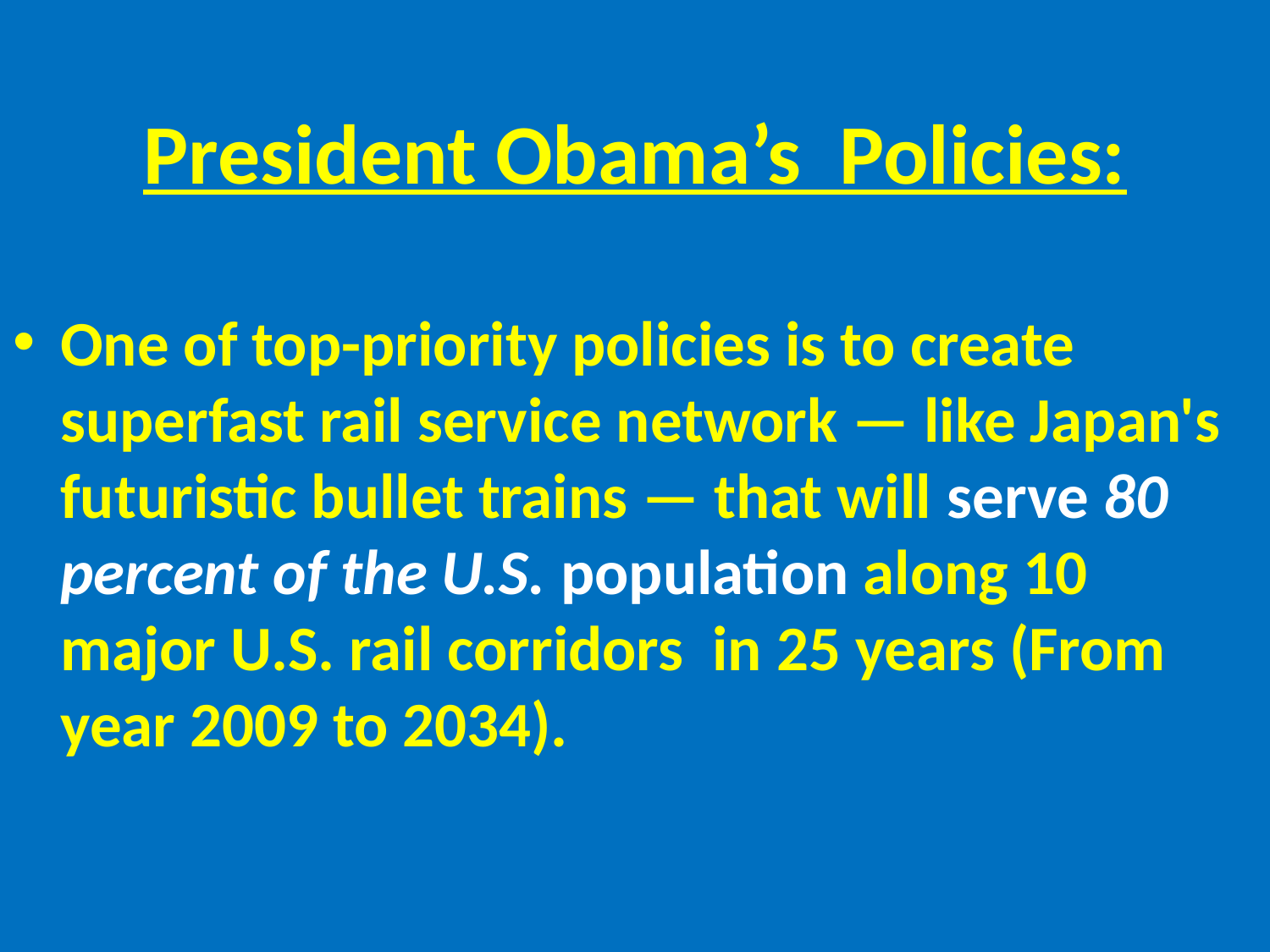

President Obama’s  Policies:

One of top-priority policies is to create superfast rail service network — like Japan's futuristic bullet trains — that will serve 80 percent of the U.S. population along 10 major U.S. rail corridors  in 25 years (From year 2009 to 2034).